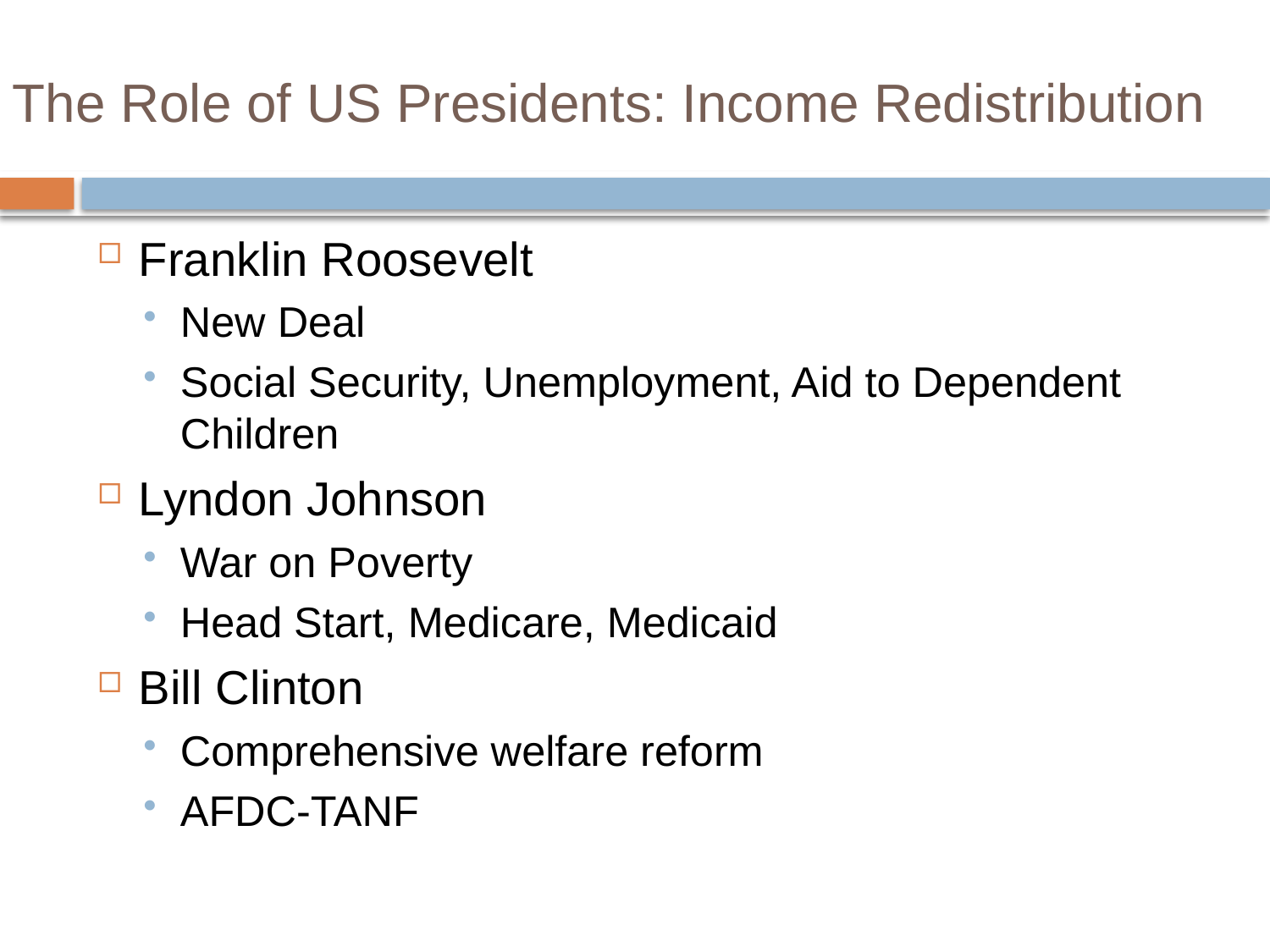

# The Role of US Presidents: Income Redistribution
Franklin Roosevelt
New Deal
Social Security, Unemployment, Aid to Dependent Children
Lyndon Johnson
War on Poverty
Head Start, Medicare, Medicaid
Bill Clinton
Comprehensive welfare reform
AFDC-TANF